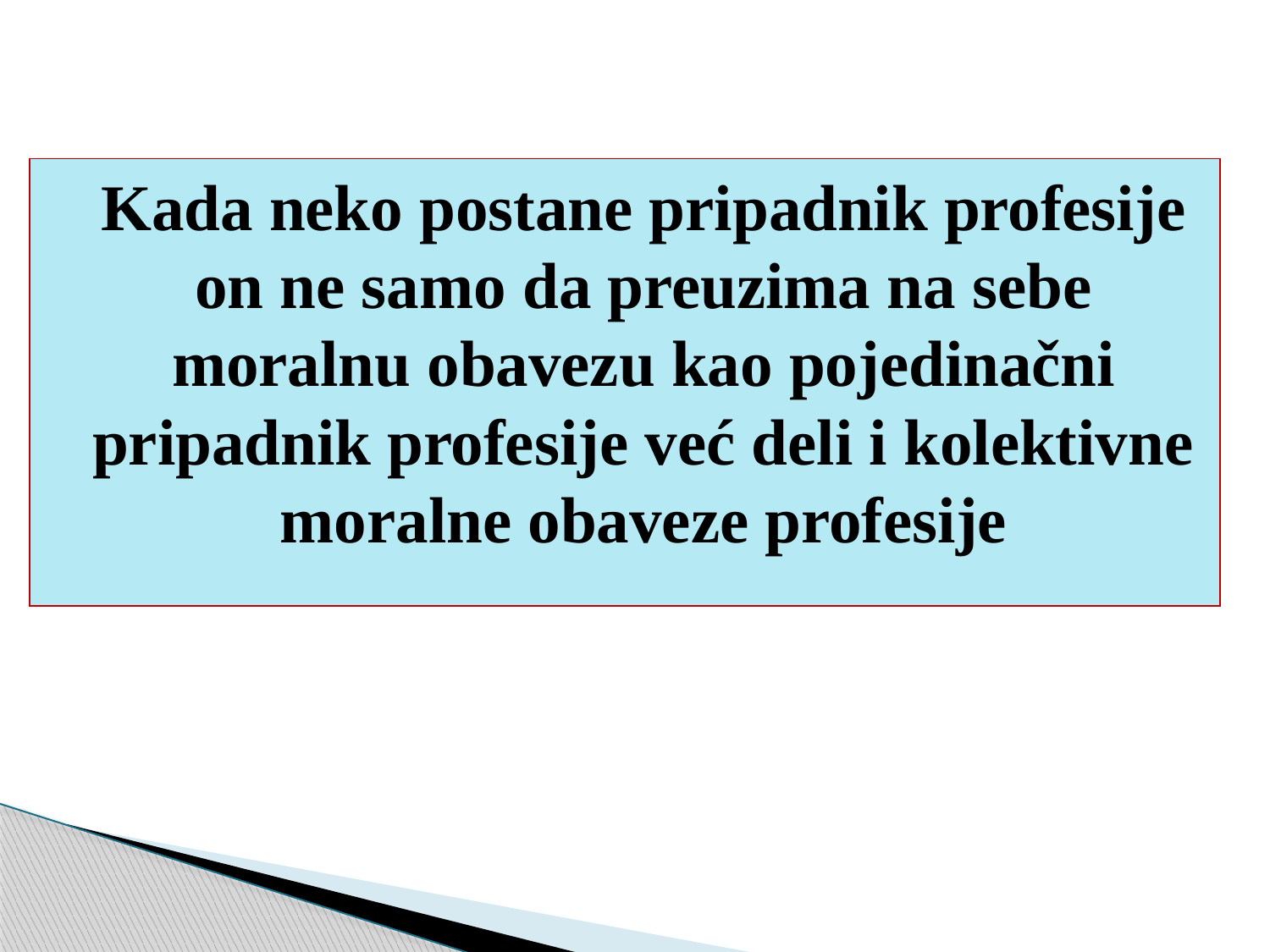

Kada neko postane pripadnik profesije on ne samo da preuzima na sebe moralnu obavezu kao pojedinačni pripadnik profesije već deli i kolektivne moralne obaveze profesije